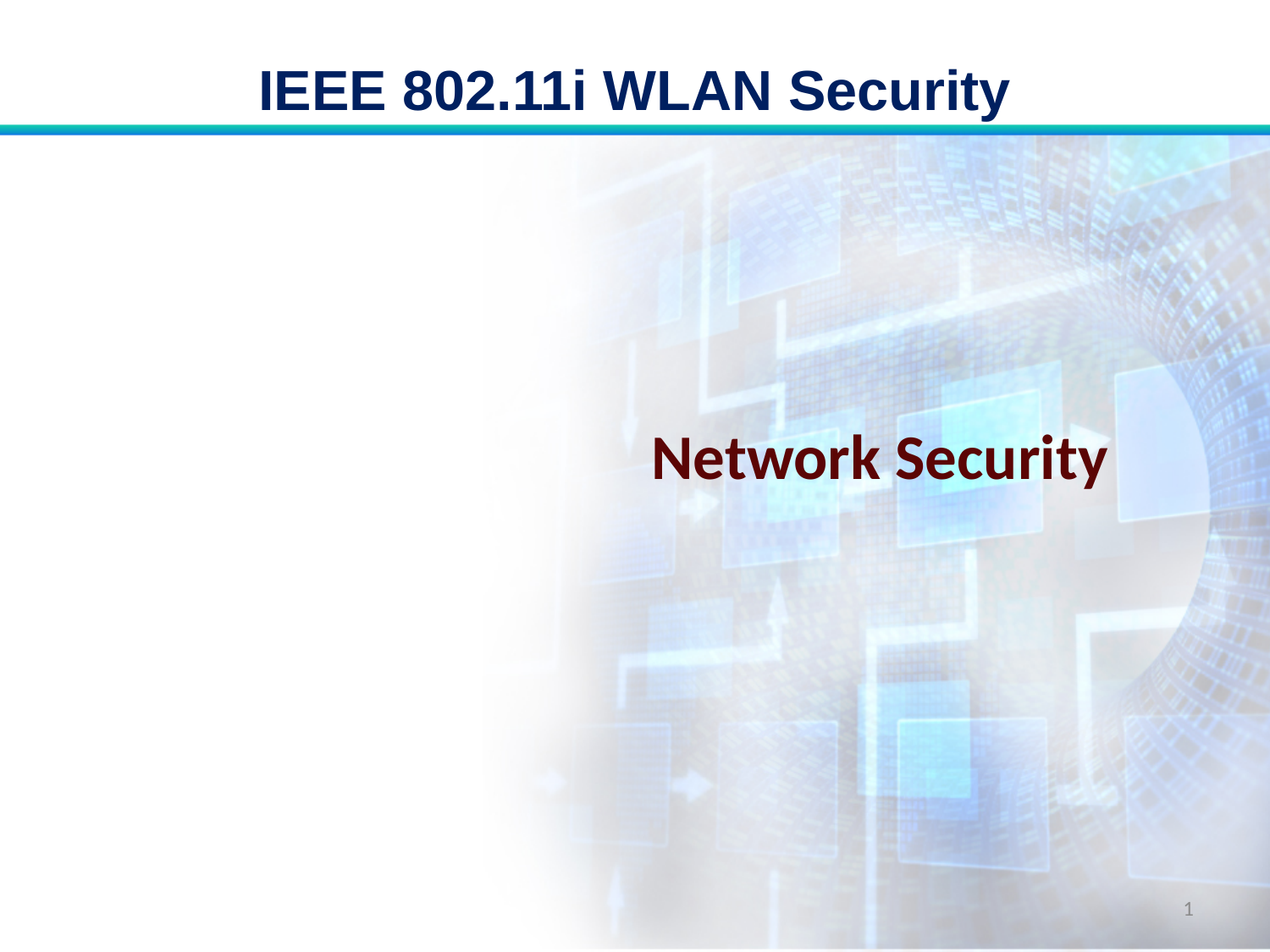

# IEEE 802.11i WLAN Security
Network Security
1